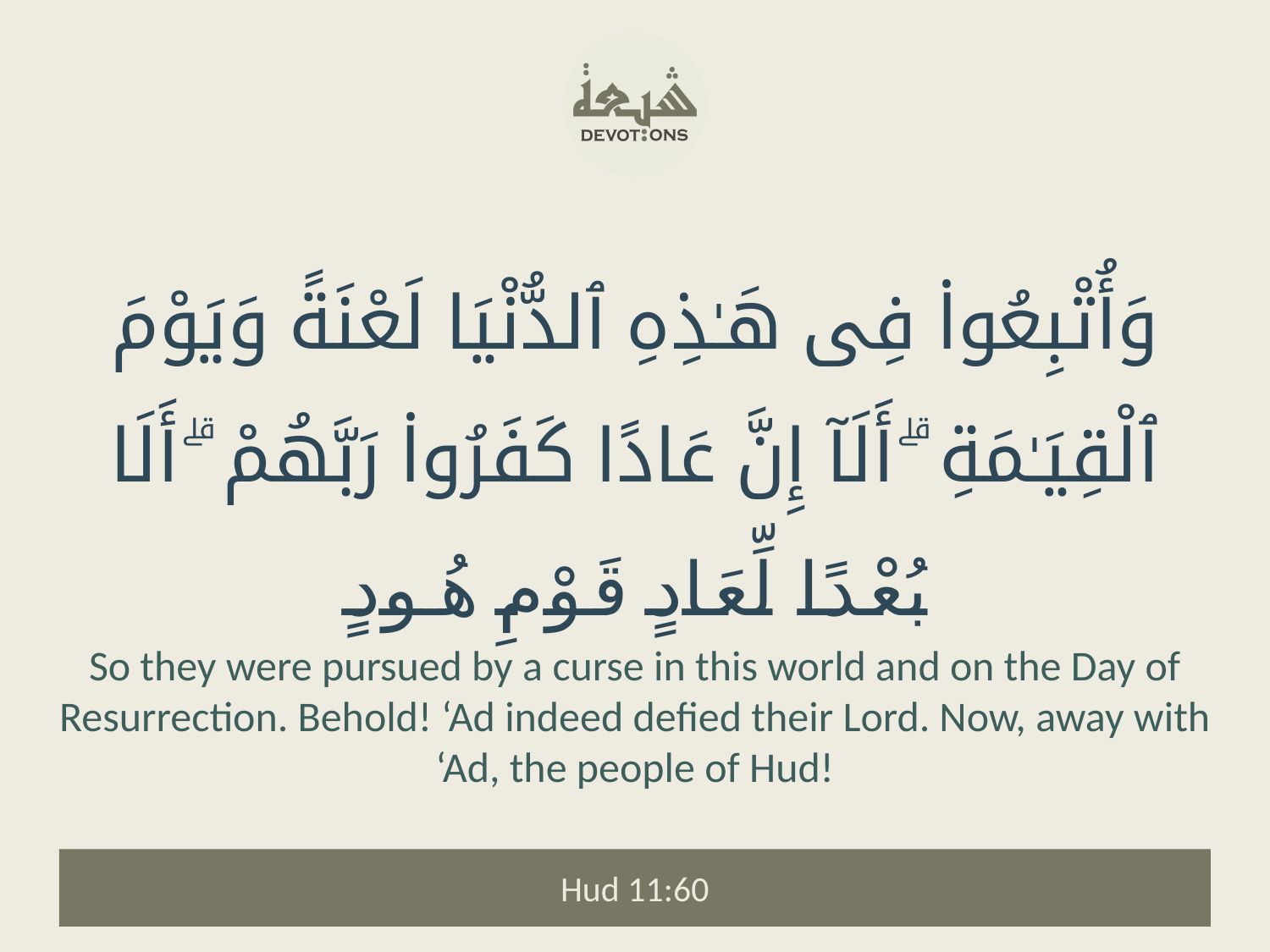

وَأُتْبِعُوا۟ فِى هَـٰذِهِ ٱلدُّنْيَا لَعْنَةً وَيَوْمَ ٱلْقِيَـٰمَةِ ۗ أَلَآ إِنَّ عَادًا كَفَرُوا۟ رَبَّهُمْ ۗ أَلَا بُعْدًا لِّعَادٍ قَوْمِ هُودٍ
So they were pursued by a curse in this world and on the Day of Resurrection. Behold! ‘Ad indeed defied their Lord. Now, away with ‘Ad, the people of Hud!
Hud 11:60